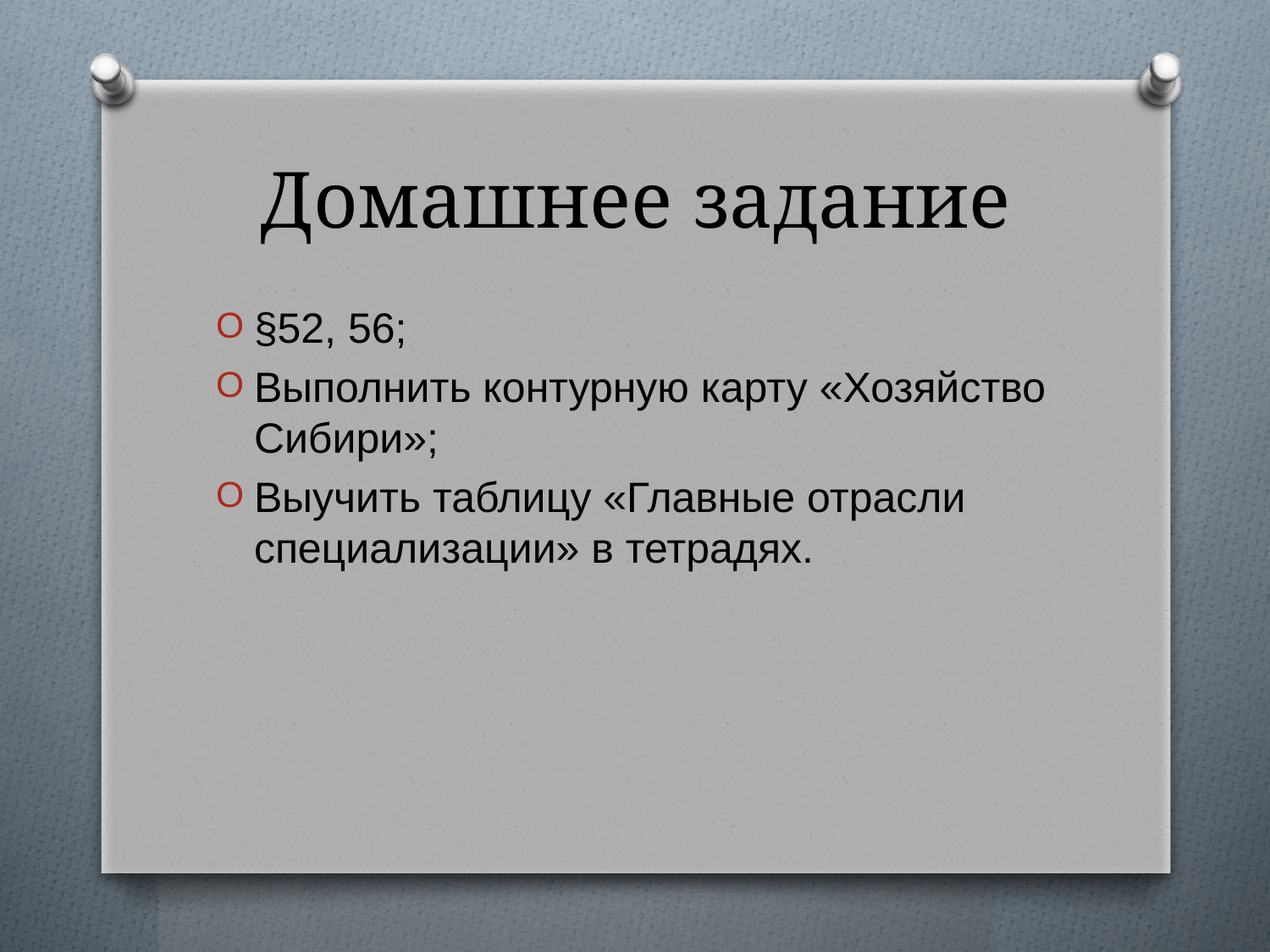

# Домашнее задание
§52, 56;
Выполнить контурную карту «Хозяйство Сибири»;
Выучить таблицу «Главные отрасли специализации» в тетрадях.